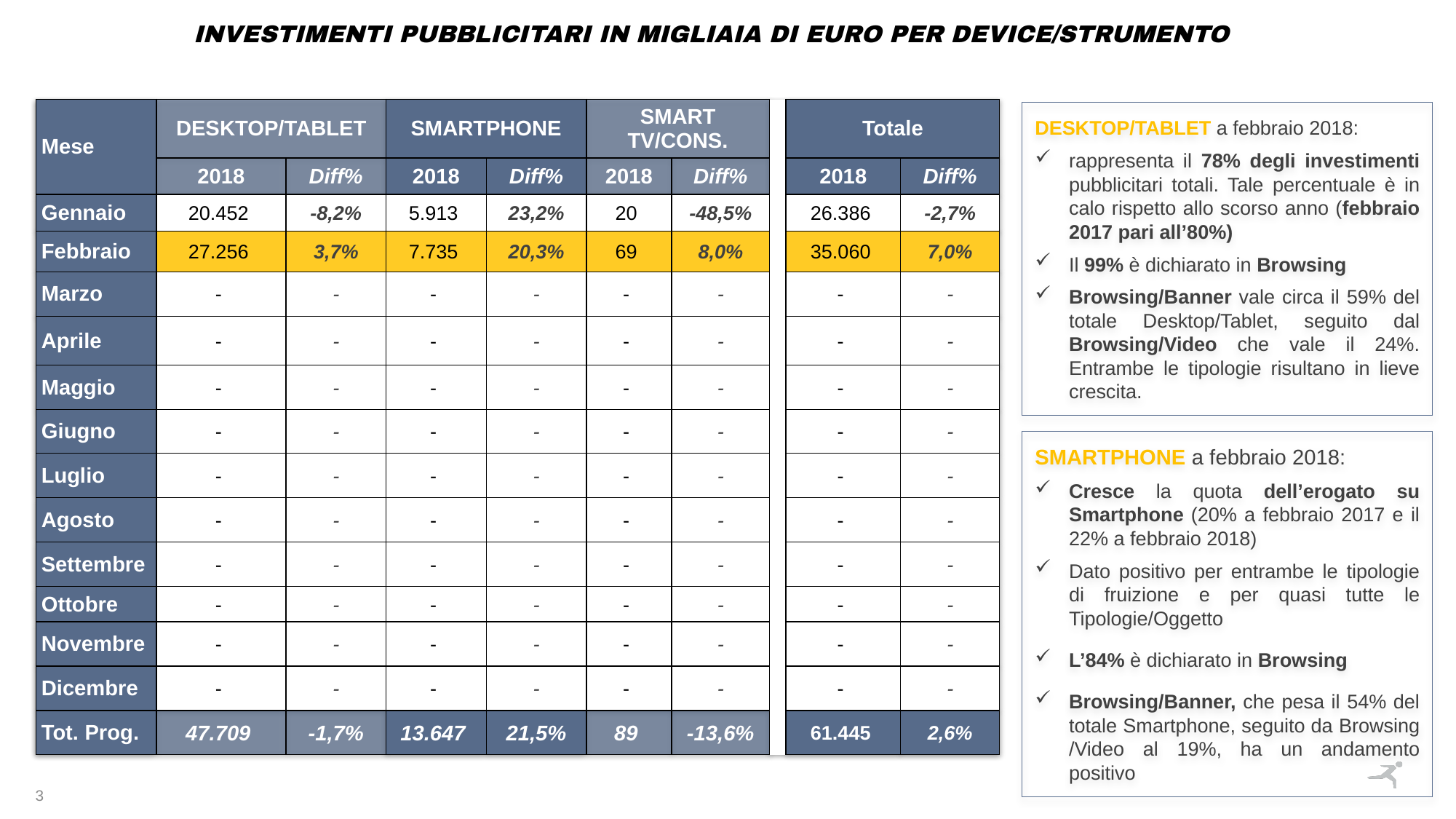

INVESTIMENTI PUBBLICITARI in migliaia di euro per DEVICE/STRUMENTO
| Mese | DESKTOP/TABLET |  | SMARTPHONE |  | SMART TV/CONS. |  |  | Totale |  |
| --- | --- | --- | --- | --- | --- | --- | --- | --- | --- |
|  | 2018 | Diff% | 2018 | Diff% | 2018 | Diff% |  | 2018 | Diff% |
| Gennaio | 20.452 | -8,2% | 5.913 | 23,2% | 20 | -48,5% |  | 26.386 | -2,7% |
| Febbraio | 27.256 | 3,7% | 7.735 | 20,3% | 69 | 8,0% |  | 35.060 | 7,0% |
| Marzo | - | - | - | - | - | - |  | - | - |
| Aprile | - | - | - | - | - | - |  | - | - |
| Maggio | - | - | - | - | - | - |  | - | - |
| Giugno | - | - | - | - | - | - |  | - | - |
| Luglio | - | - | - | - | - | - |  | - | - |
| Agosto | - | - | - | - | - | - |  | - | - |
| Settembre | - | - | - | - | - | - |  | - | - |
| Ottobre | - | - | - | - | - | - |  | - | - |
| Novembre | - | - | - | - | - | - |  | - | - |
| Dicembre | - | - | - | - | - | - |  | - | - |
| Tot. Prog. | 47.709 | -1,7% | 13.647 | 21,5% | 89 | -13,6% |  | 61.445 | 2,6% |
DESKTOP/TABLET a febbraio 2018:

rappresenta il 78% degli investimenti pubblicitari totali. Tale percentuale è in calo rispetto allo scorso anno (febbraio 2017 pari all’80%)

Il 99% è dichiarato in Browsing

Browsing/Banner vale circa il 59% del totale Desktop/Tablet, seguito dal Browsing/Video che vale il 24%. Entrambe le tipologie risultano in lieve crescita.
SMARTPHONE a febbraio 2018:

Cresce la quota dell’erogato su Smartphone (20% a febbraio 2017 e il 22% a febbraio 2018)

Dato positivo per entrambe le tipologie di fruizione e per quasi tutte le Tipologie/Oggetto

L’84% è dichiarato in Browsing

Browsing/Banner, che pesa il 54% del totale Smartphone, seguito da Browsing /Video al 19%, ha un andamento positivo
3